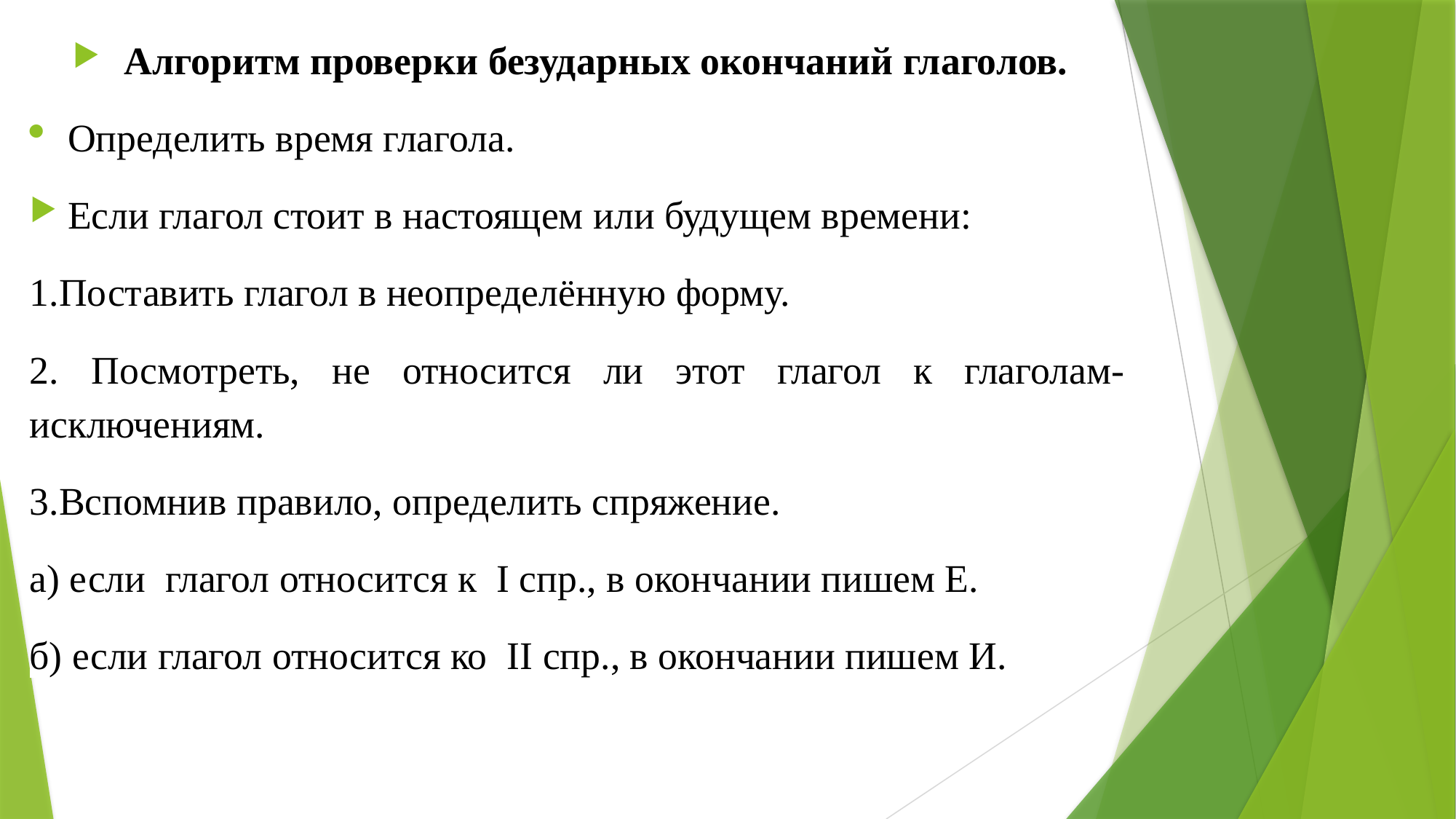

Алгоритм проверки безударных окончаний глаголов.
Определить время глагола.
Если глагол стоит в настоящем или будущем времени:
1.Поставить глагол в неопределённую форму.
2. Посмотреть, не относится ли этот глагол к глаголам-исключениям.
3.Вспомнив правило, определить спряжение.
а) если  глагол относится к  I спр., в окончании пишем Е.
б) если глагол относится ко  II спр., в окончании пишем И.